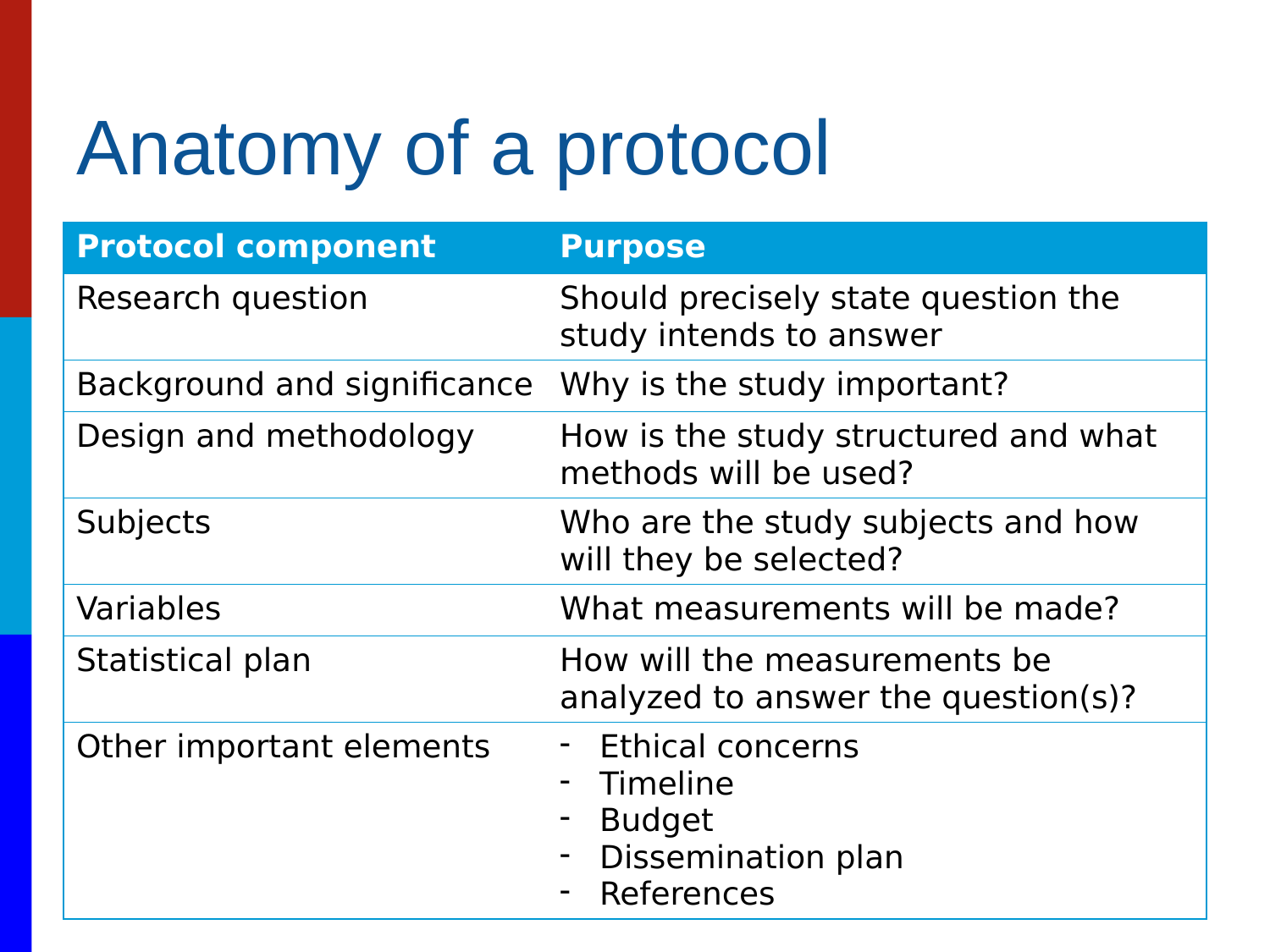

# Anatomy of a protocol
| Protocol component | Purpose |
| --- | --- |
| Research question | Should precisely state question the study intends to answer |
| Background and significance | Why is the study important? |
| Design and methodology | How is the study structured and what methods will be used? |
| Subjects | Who are the study subjects and how will they be selected? |
| Variables | What measurements will be made? |
| Statistical plan | How will the measurements be analyzed to answer the question(s)? |
| Other important elements | Ethical concerns Timeline Budget Dissemination plan References |